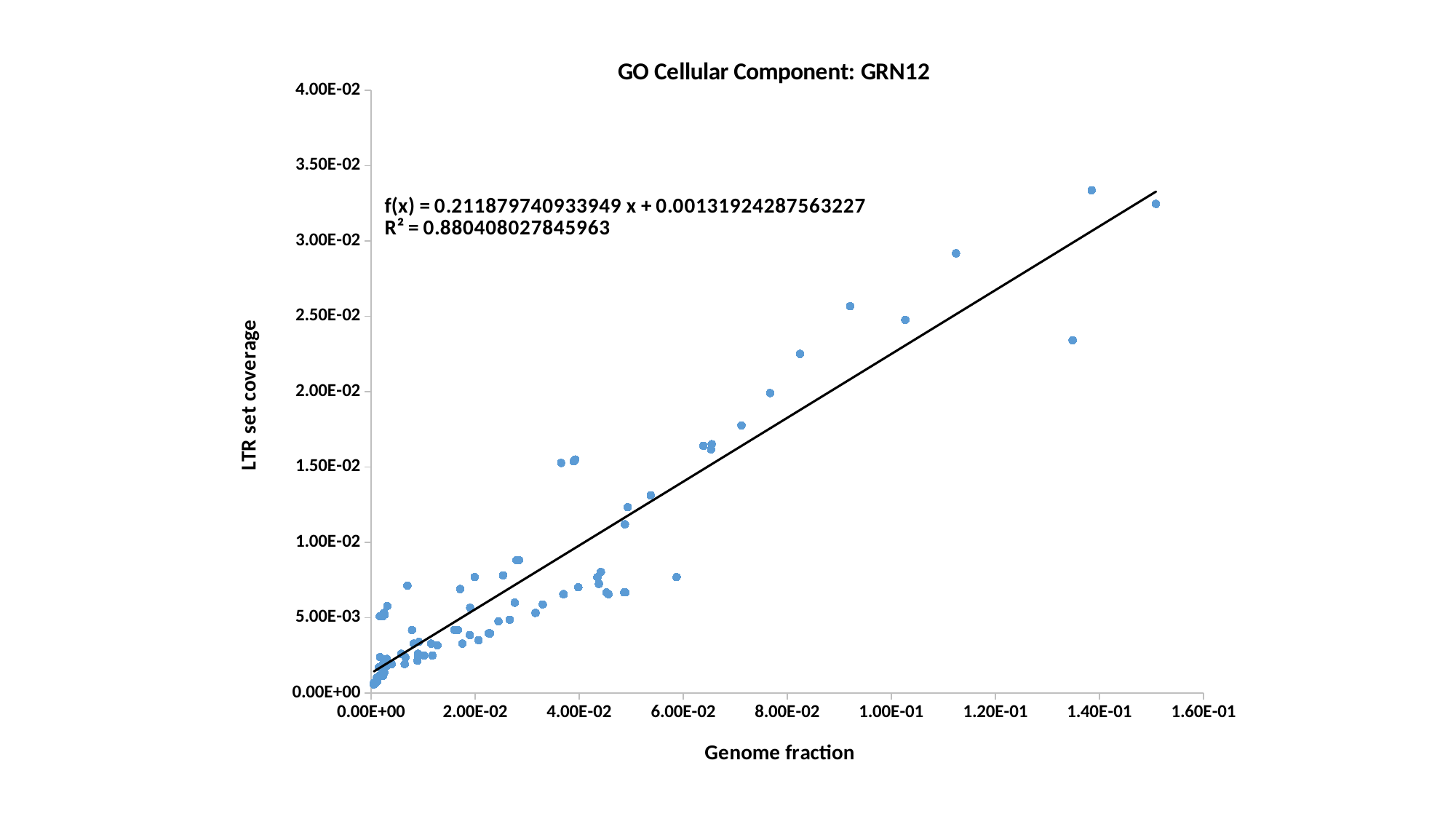

### Chart: GO Cellular Component: GRN12

| Category | LTR fraction |
|---|---|